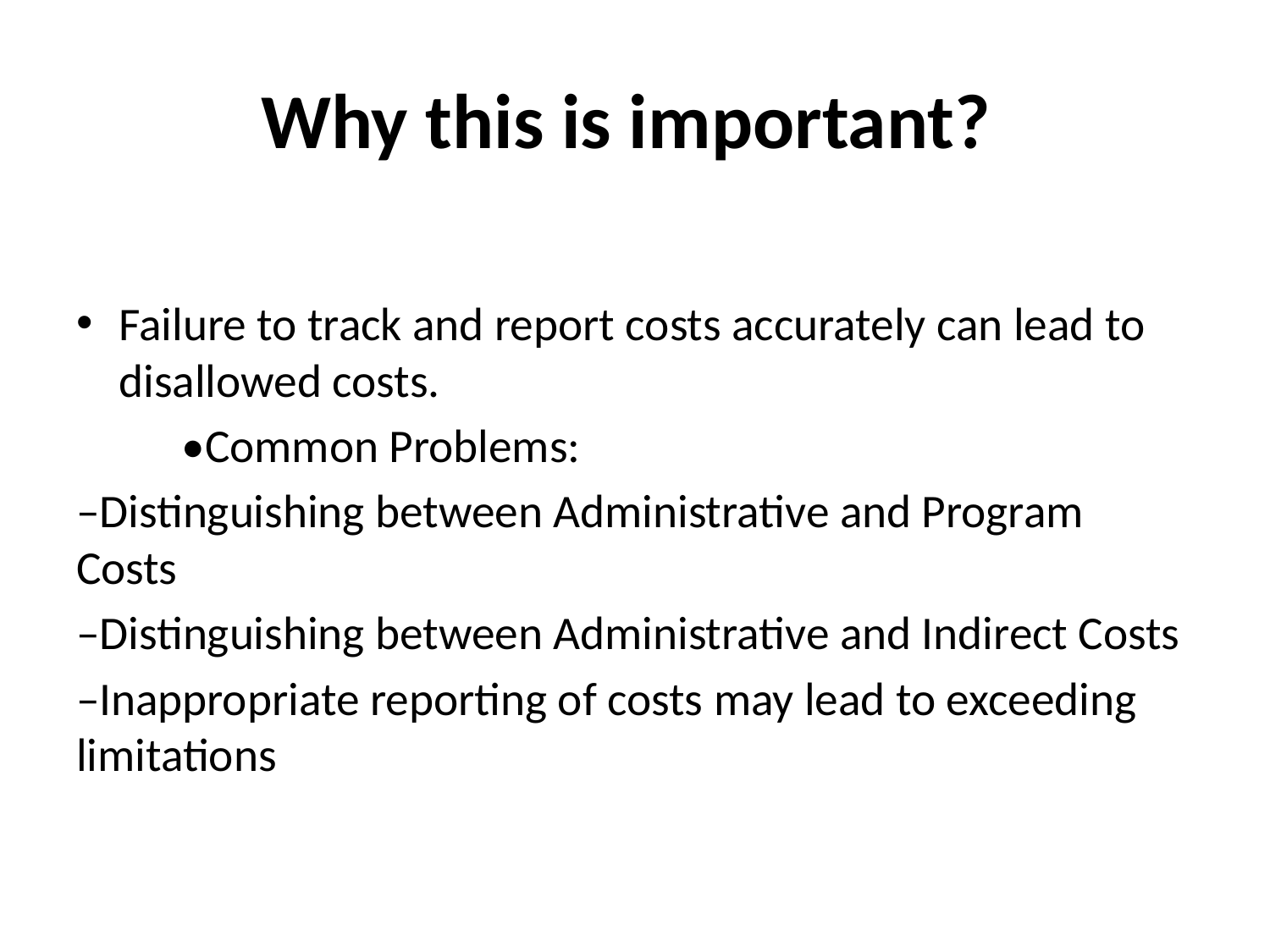

# Why this is important?

Failure to track and report costs accurately can lead to disallowed costs.
	•Common Problems:
–Distinguishing between Administrative and Program Costs
–Distinguishing between Administrative and Indirect Costs
–Inappropriate reporting of costs may lead to exceeding limitations